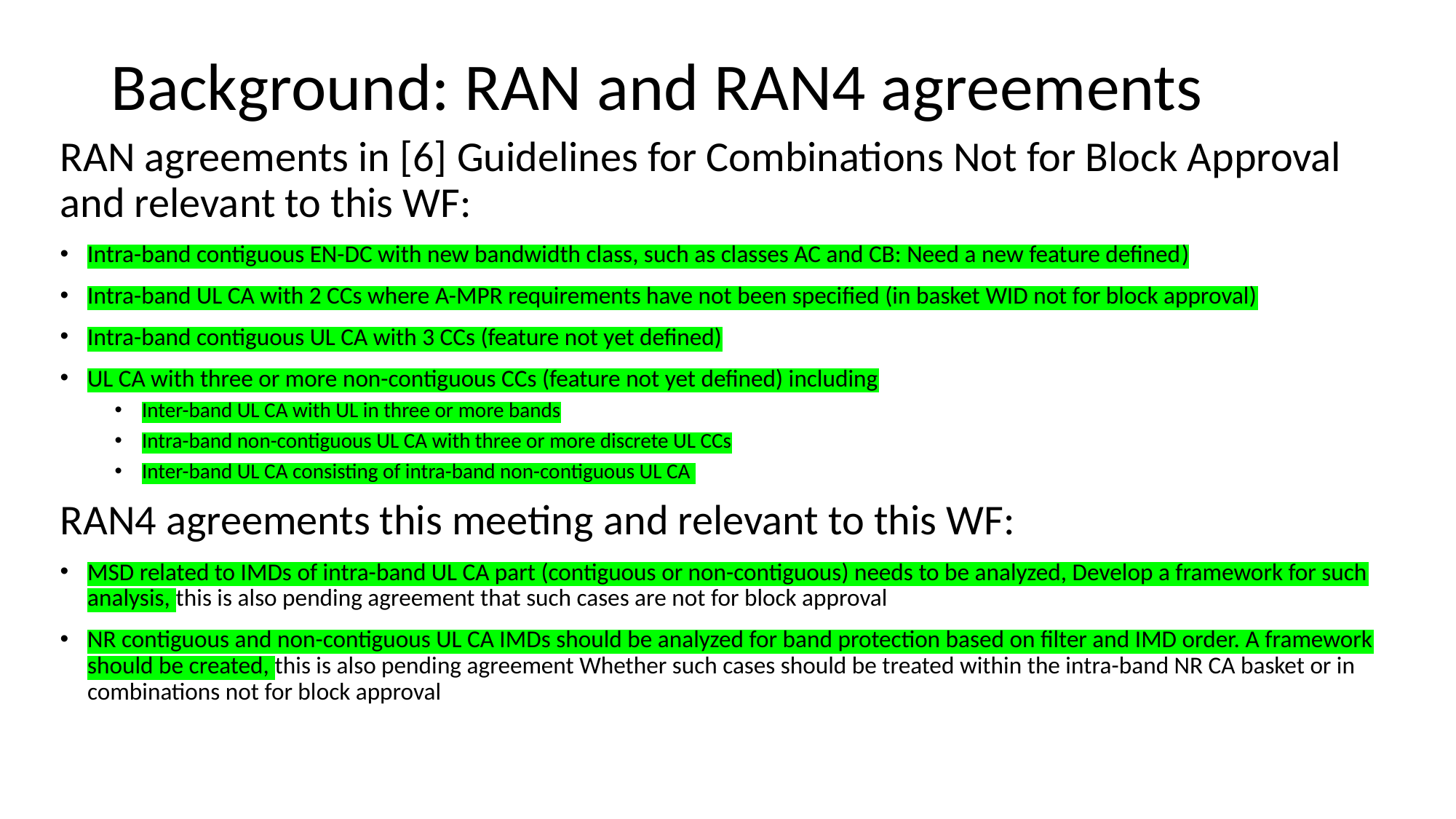

# Background: RAN and RAN4 agreements
RAN agreements in [6] Guidelines for Combinations Not for Block Approval and relevant to this WF:
Intra-band contiguous EN-DC with new bandwidth class, such as classes AC and CB: Need a new feature defined)
Intra-band UL CA with 2 CCs where A-MPR requirements have not been specified (in basket WID not for block approval)
Intra-band contiguous UL CA with 3 CCs (feature not yet defined)
UL CA with three or more non-contiguous CCs (feature not yet defined) including
Inter-band UL CA with UL in three or more bands
Intra-band non-contiguous UL CA with three or more discrete UL CCs
Inter-band UL CA consisting of intra-band non-contiguous UL CA
RAN4 agreements this meeting and relevant to this WF:
MSD related to IMDs of intra-band UL CA part (contiguous or non-contiguous) needs to be analyzed, Develop a framework for such analysis, this is also pending agreement that such cases are not for block approval
NR contiguous and non-contiguous UL CA IMDs should be analyzed for band protection based on filter and IMD order. A framework should be created, this is also pending agreement Whether such cases should be treated within the intra-band NR CA basket or in combinations not for block approval